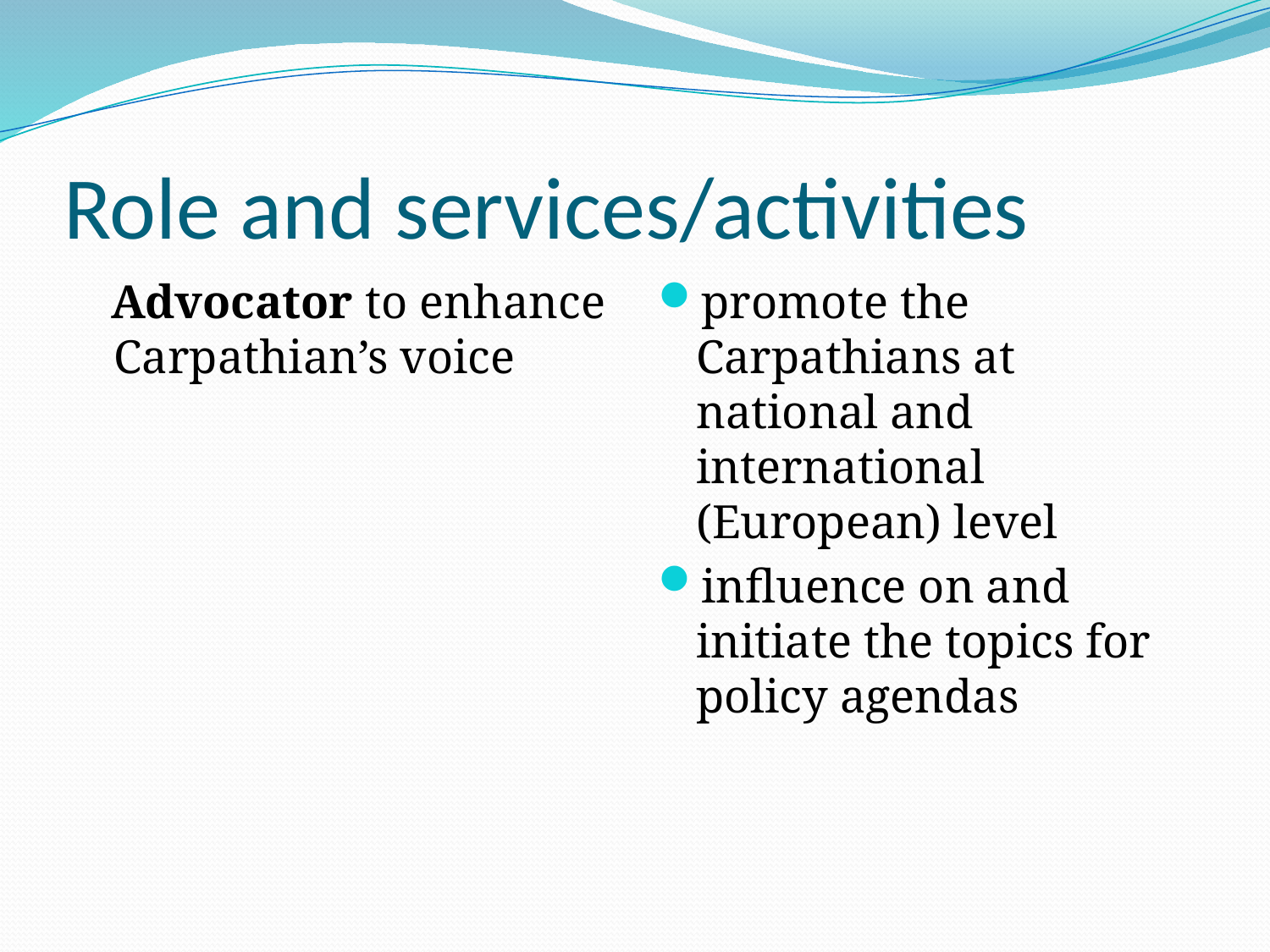

# Role and services/activities
   Advocator to enhance Carpathian’s voice
promote the Carpathians at national and international (European) level
influence on and initiate the topics for policy agendas